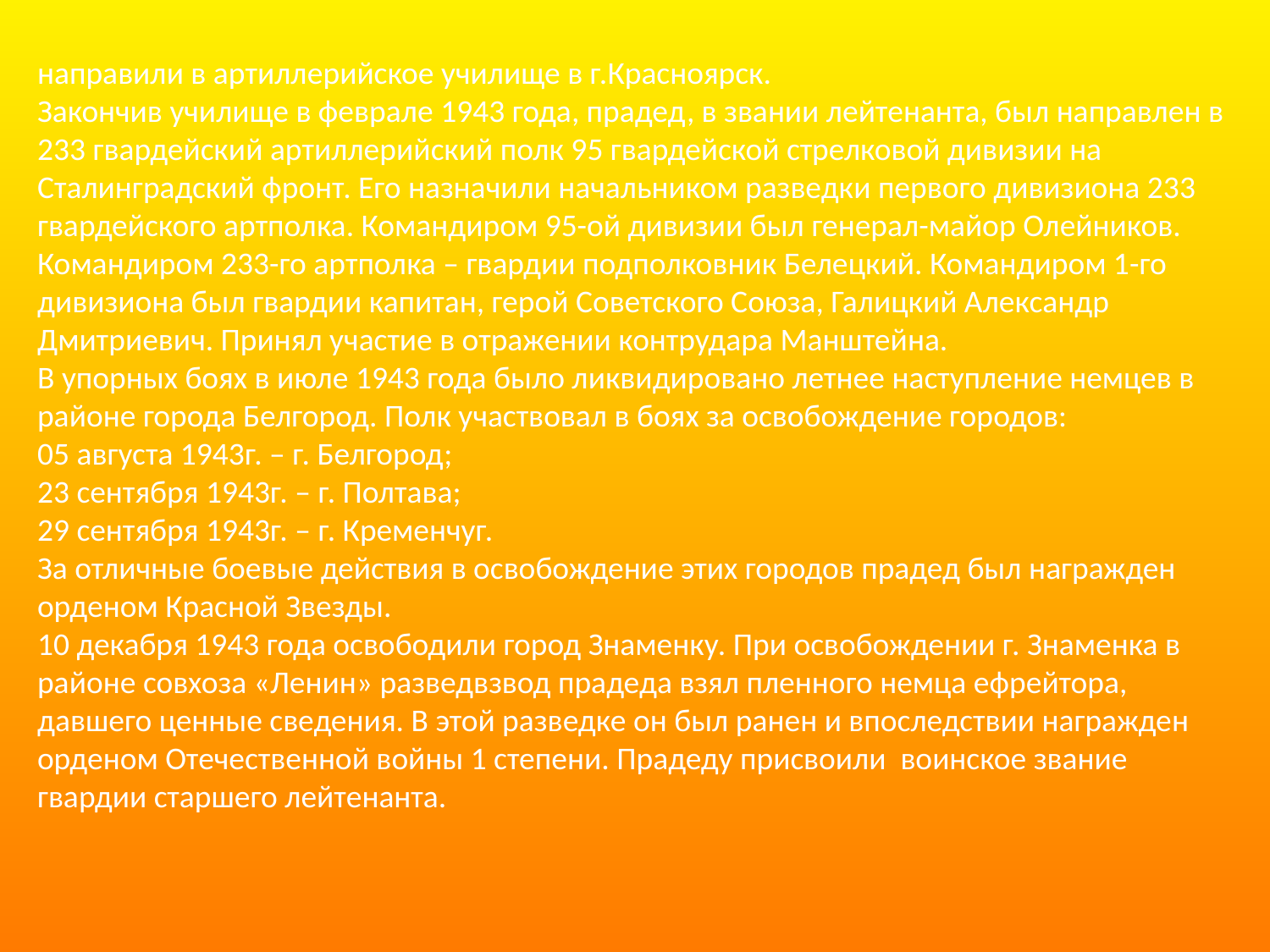

направили в артиллерийское училище в г.Красноярск.
Закончив училище в феврале 1943 года, прадед, в звании лейтенанта, был направлен в 233 гвардейский артиллерийский полк 95 гвардейской стрелковой дивизии на Сталинградский фронт. Его назначили начальником разведки первого дивизиона 233 гвардейского артполка. Командиром 95-ой дивизии был генерал-майор Олейников. Командиром 233-го артполка – гвардии подполковник Белецкий. Командиром 1-го дивизиона был гвардии капитан, герой Советского Союза, Галицкий Александр Дмитриевич. Принял участие в отражении контрудара Манштейна.
В упорных боях в июле 1943 года было ликвидировано летнее наступление немцев в районе города Белгород. Полк участвовал в боях за освобождение городов:
05 августа 1943г. – г. Белгород;
23 сентября 1943г. – г. Полтава;
29 сентября 1943г. – г. Кременчуг.
За отличные боевые действия в освобождение этих городов прадед был награжден орденом Красной Звезды.
10 декабря 1943 года освободили город Знаменку. При освобождении г. Знаменка в районе совхоза «Ленин» разведвзвод прадеда взял пленного немца ефрейтора, давшего ценные сведения. В этой разведке он был ранен и впоследствии награжден орденом Отечественной войны 1 степени. Прадеду присвоили  воинское звание гвардии старшего лейтенанта.